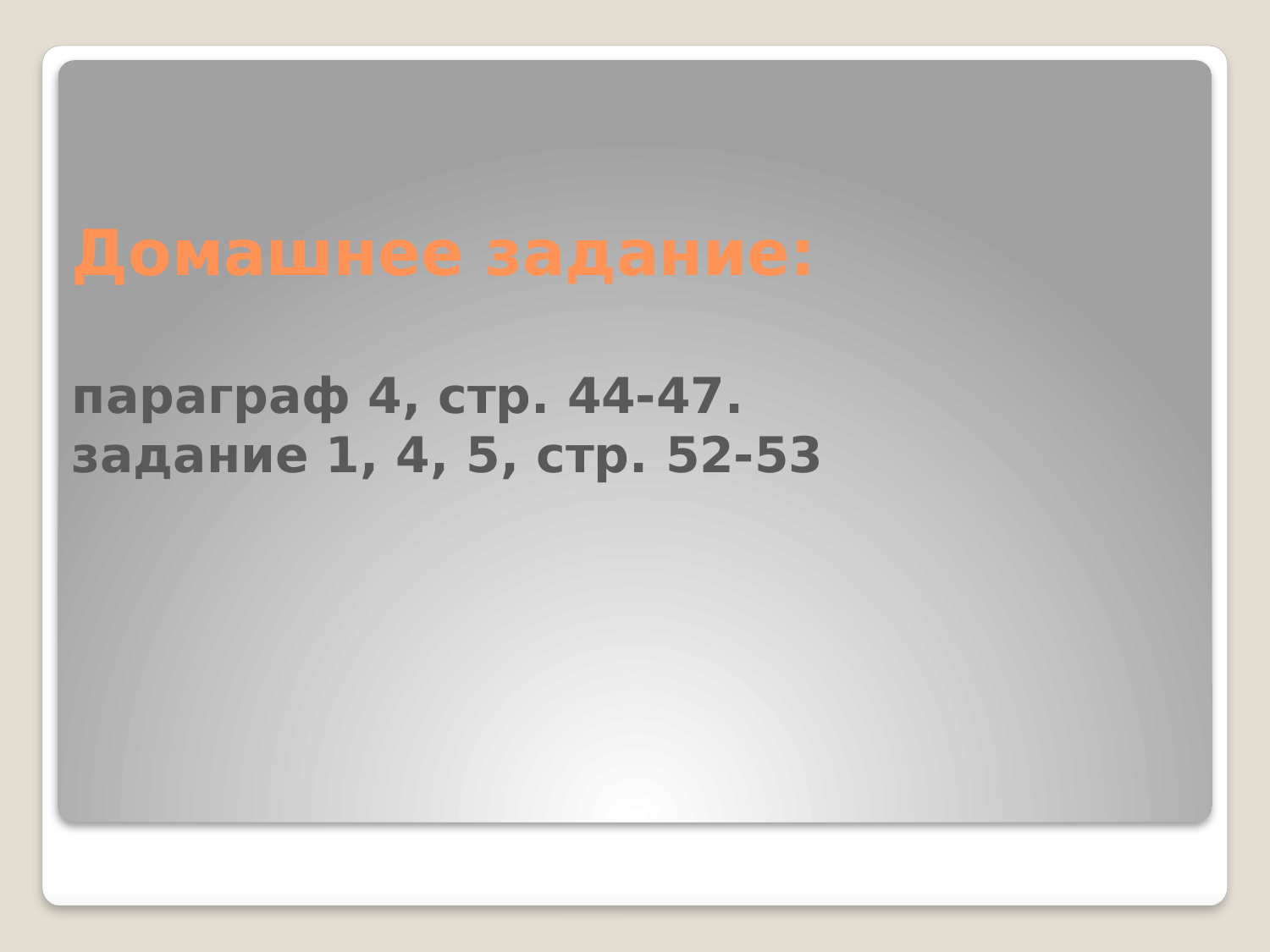

# Домашнее задание: параграф 4, стр. 44-47. задание 1, 4, 5, стр. 52-53